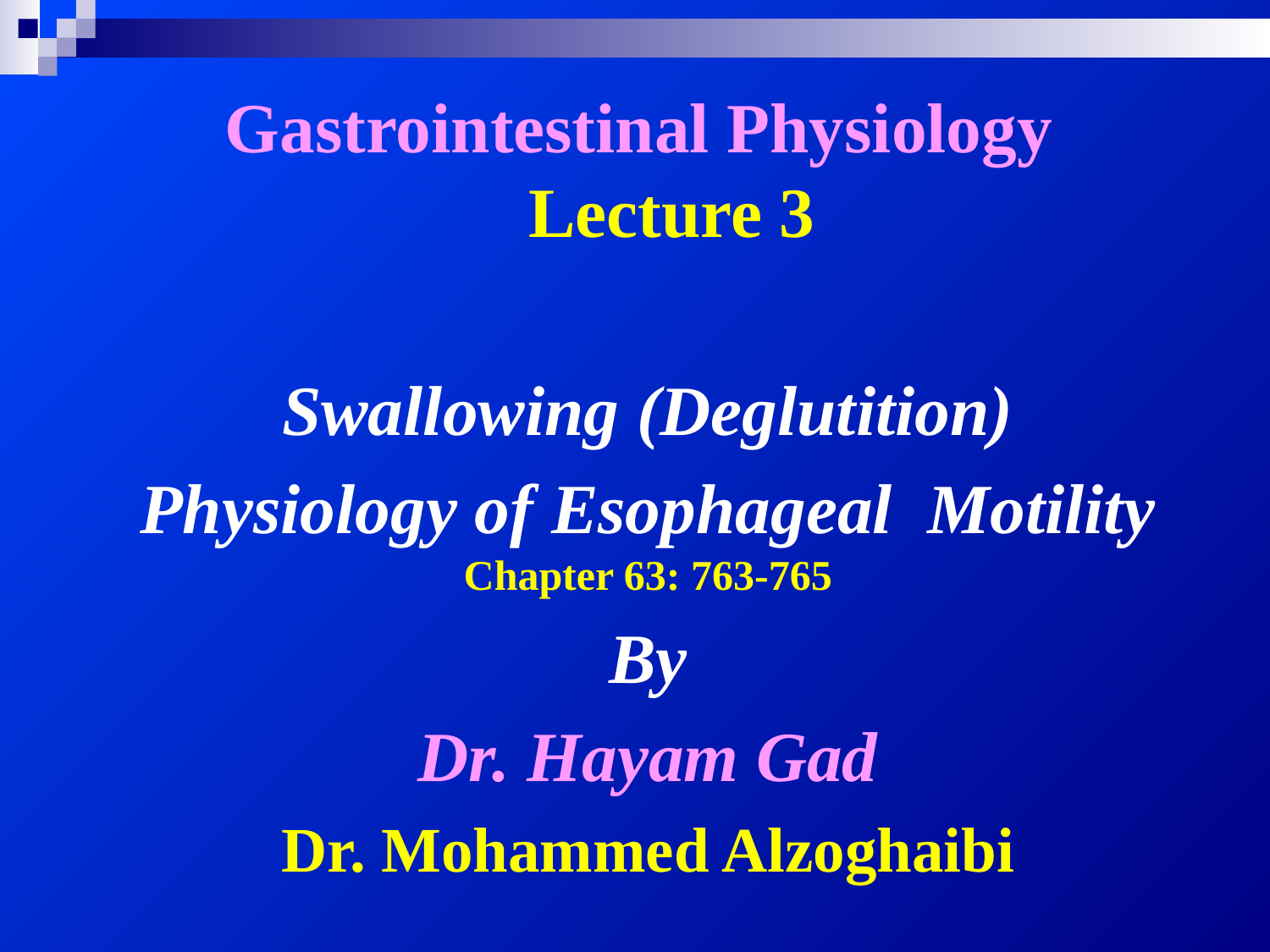

Gastrointestinal Physiology
Lecture 3

Swallowing (Deglutition)
Physiology of Esophageal  Motility
Chapter 63: 763-765
By
Dr. Hayam Gad
Dr. Mohammed Alzoghaibi